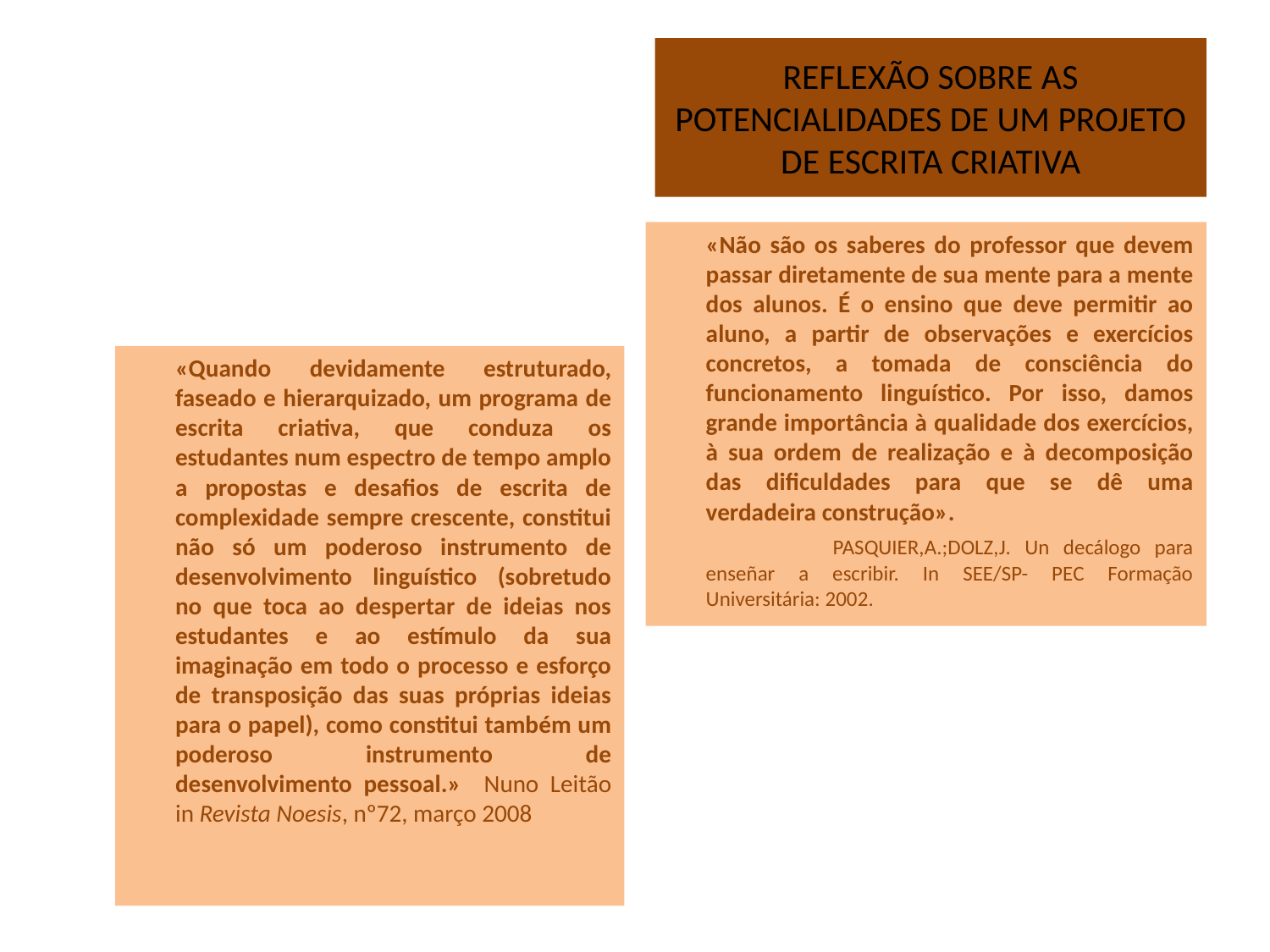

# REFLEXÃO SOBRE AS POTENCIALIDADES DE UM PROJETO DE ESCRITA CRIATIVA
	«Não são os saberes do professor que devem passar diretamente de sua mente para a mente dos alunos. É o ensino que deve permitir ao aluno, a partir de observações e exercícios concretos, a tomada de consciência do funcionamento linguístico. Por isso, damos grande importância à qualidade dos exercícios, à sua ordem de realização e à decomposição das dificuldades para que se dê uma verdadeira construção».
		PASQUIER,A.;DOLZ,J. Un decálogo para enseñar a escribir. In SEE/SP- PEC Formação Universitária: 2002.
	«Quando devidamente estruturado, faseado e hierarquizado, um programa de escrita criativa, que conduza os estudantes num espectro de tempo amplo a propostas e desafios de escrita de complexidade sempre crescente, constitui não só um poderoso instrumento de desenvolvimento linguístico (sobretudo no que toca ao despertar de ideias nos estudantes e ao estímulo da sua imaginação em todo o processo e esforço de transposição das suas próprias ideias para o papel), como constitui também um poderoso instrumento de desenvolvimento pessoal.»  Nuno Leitão in Revista Noesis, nº72, março 2008